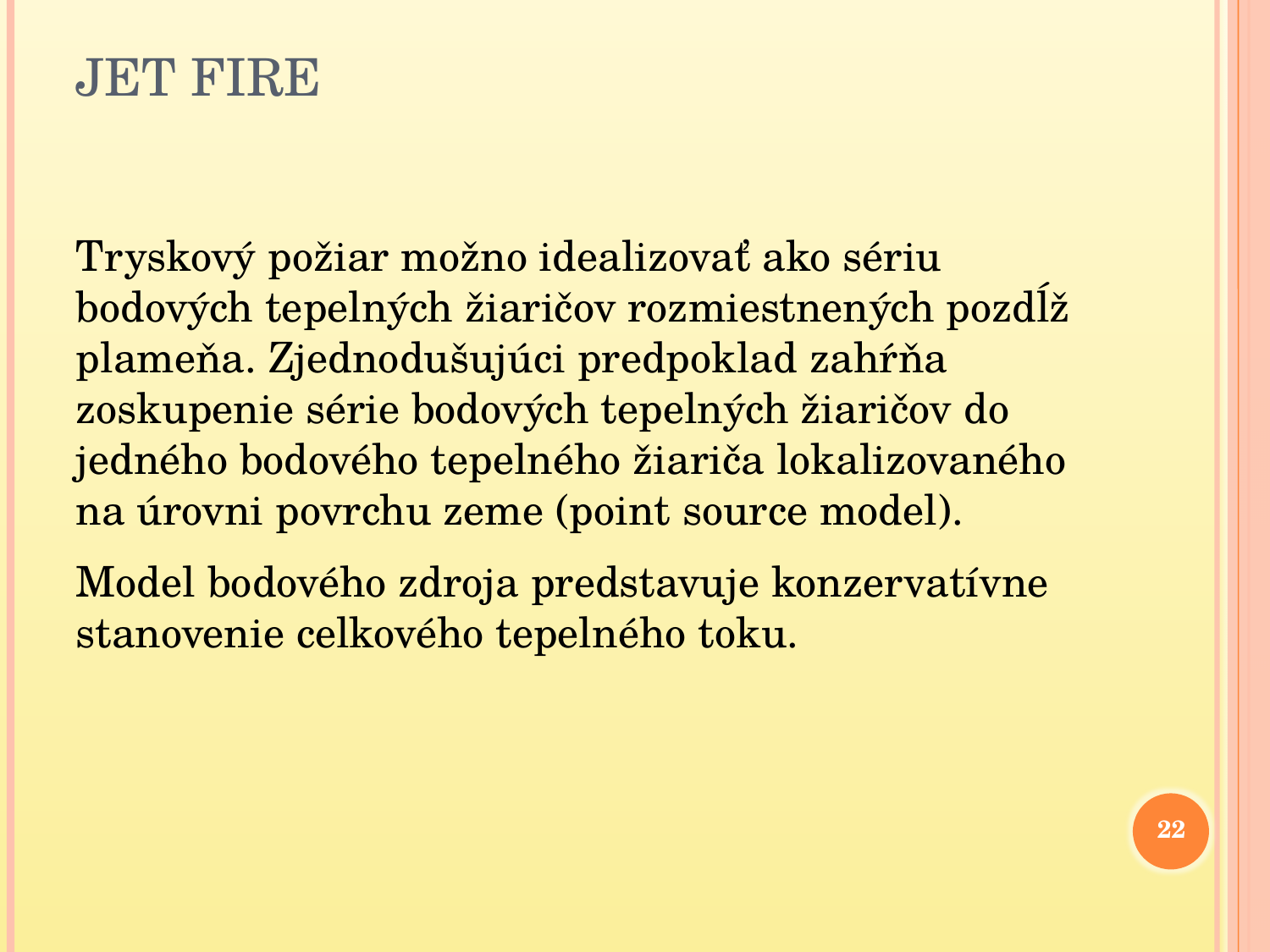

# Jet fire
Tryskový požiar možno idealizovať ako sériu bodových tepelných žiaričov rozmiestnených pozdĺž plameňa. Zjednodušujúci predpoklad zahŕňa zoskupenie série bodových tepelných žiaričov do jedného bodového tepelného žiariča lokalizovaného na úrovni povrchu zeme (point source model).
Model bodového zdroja predstavuje konzervatívne stanovenie celkového tepelného toku.
22